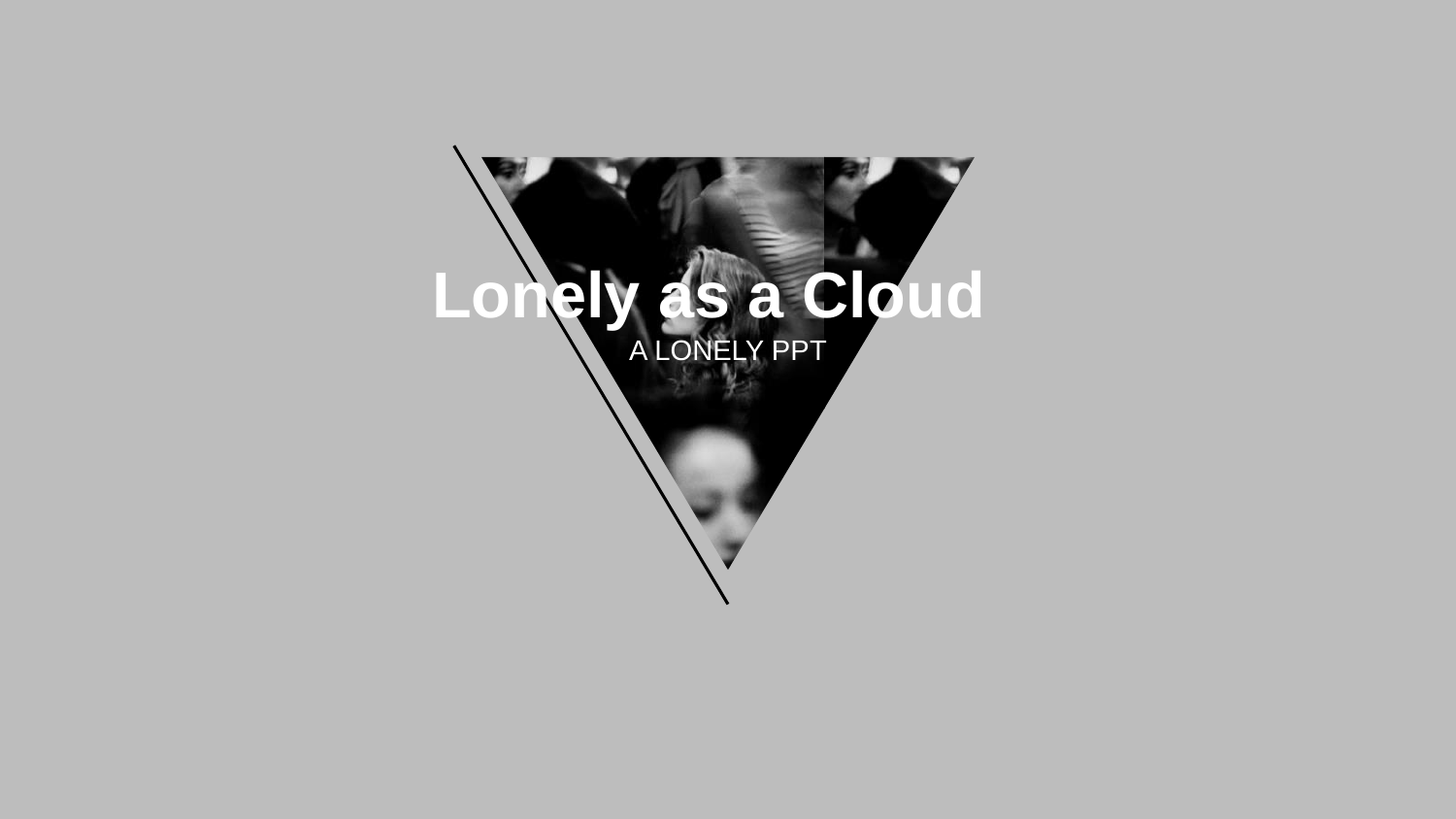

Lonely as a Cloud
A LONELY PPT